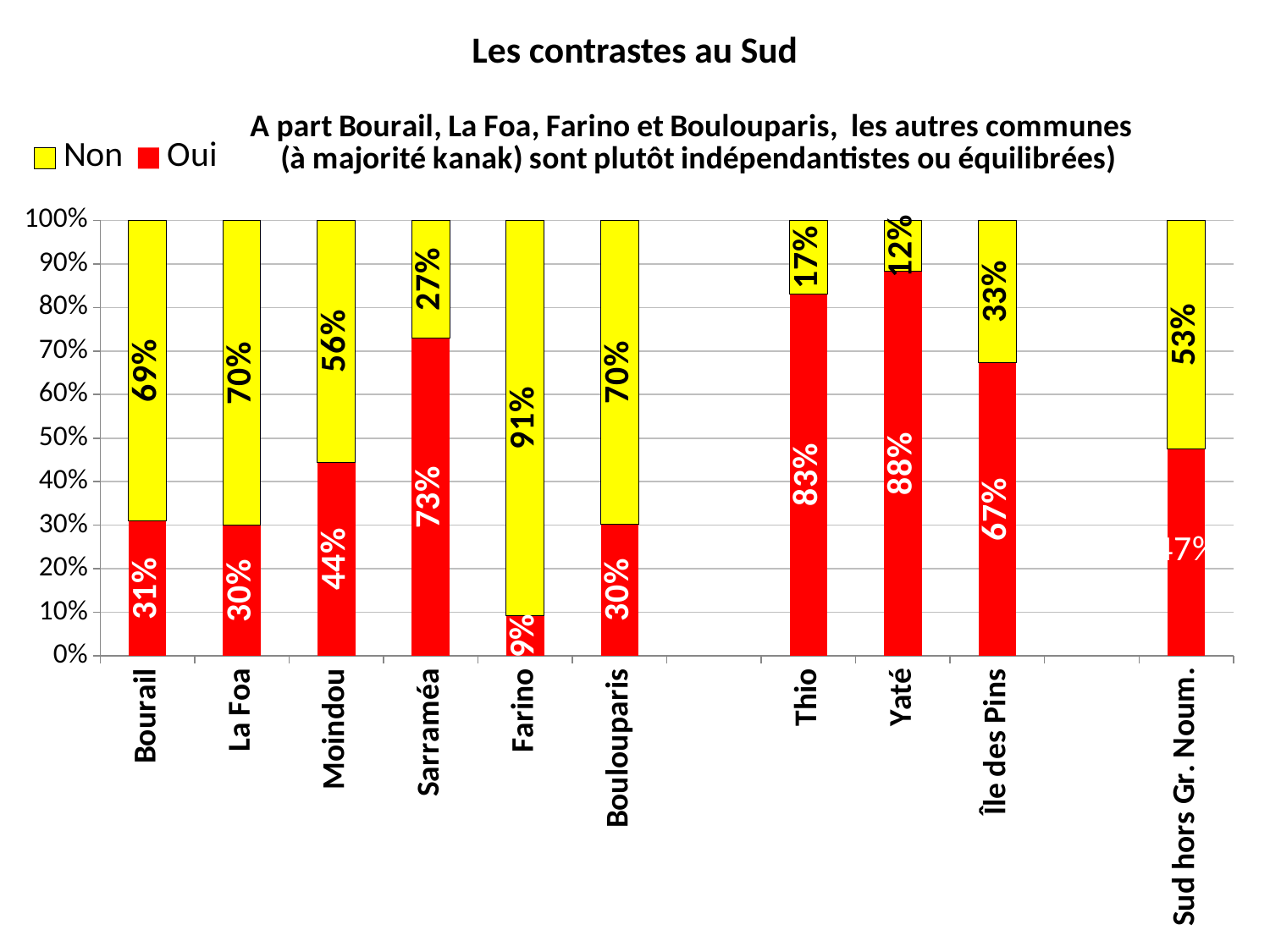

# Les contrastes au Sud

### Chart: A part Bourail, La Foa, Farino et Boulouparis,  les autres communes
 (à majorité kanak) sont plutôt indépendantistes ou équilibrées)

| Category | Oui | Non |
|---|---|---|
| Bourail | 0.309149184149184 | 0.690850815850816 |
| La Foa | 0.2996138996139 | 0.7003861003861 |
| Moindou | 0.444940476190476 | 0.555059523809524 |
| Sarraméa | 0.729032258064516 | 0.270967741935484 |
| Farino | 0.091796875 | 0.908203125 |
| Boulouparis | 0.302609427609428 | 0.697390572390572 |
|  | None | None |
| Thio | 0.831 | 0.169 |
| Yaté | 0.882314694408322 | 0.117685305591677 |
| Île des Pins | 0.673160173160173 | 0.326839826839827 |
|  | None | None |
| Sud hors Gr. Noum. | 0.481433180039811 | 0.531402292538953 |